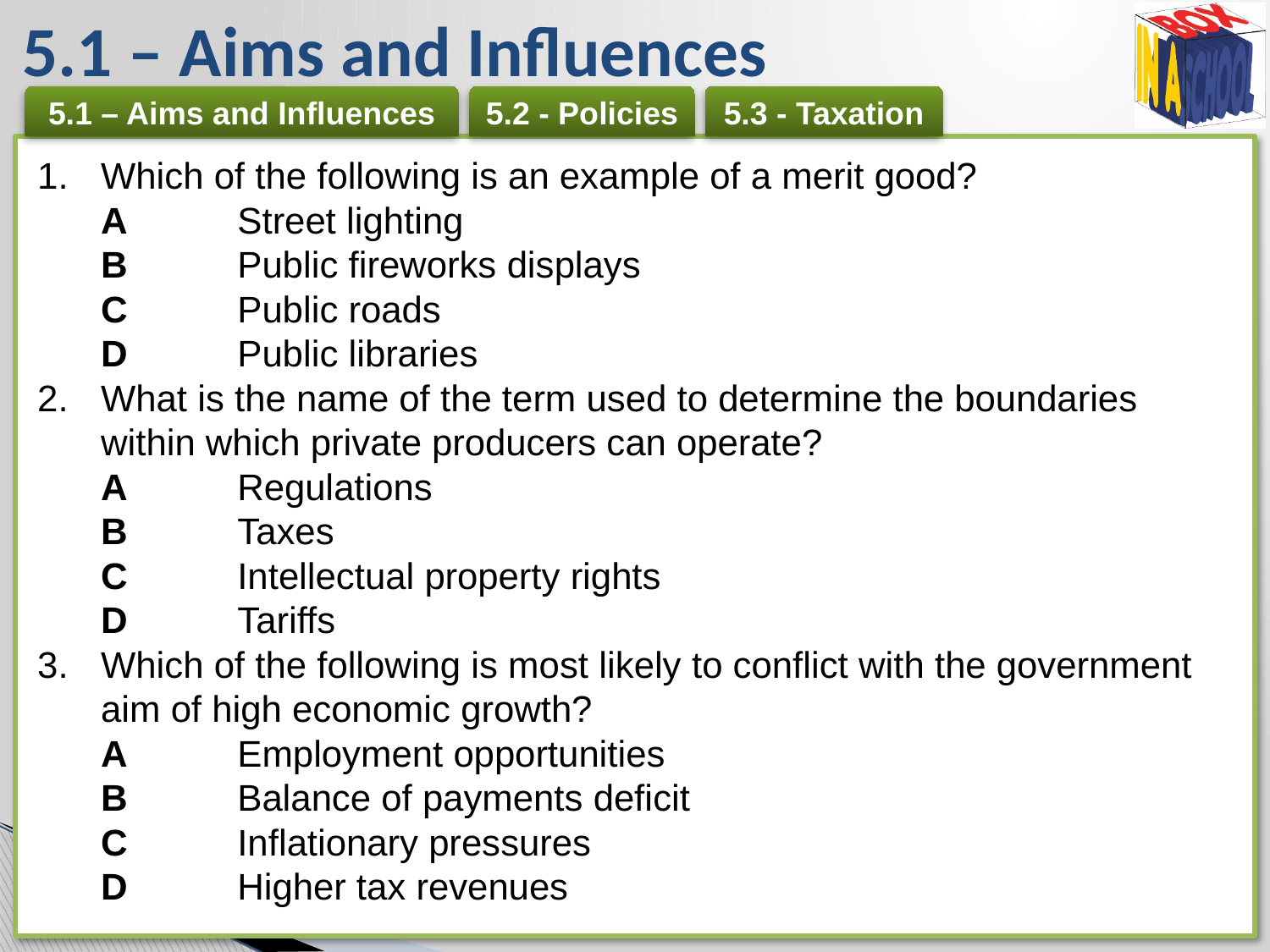

# 5.1 – Aims and Influences
Which of the following is an example of a merit good?
A 	Street lighting
B 	Public fireworks displays
C 	Public roads
D 	Public libraries
What is the name of the term used to determine the boundaries within which private producers can operate?
A 	Regulations
B 	Taxes
C 	Intellectual property rights
D 	Tariffs
Which of the following is most likely to conflict with the government aim of high economic growth?
A 	Employment opportunities
B 	Balance of payments deficit
C 	Inflationary pressures
D 	Higher tax revenues